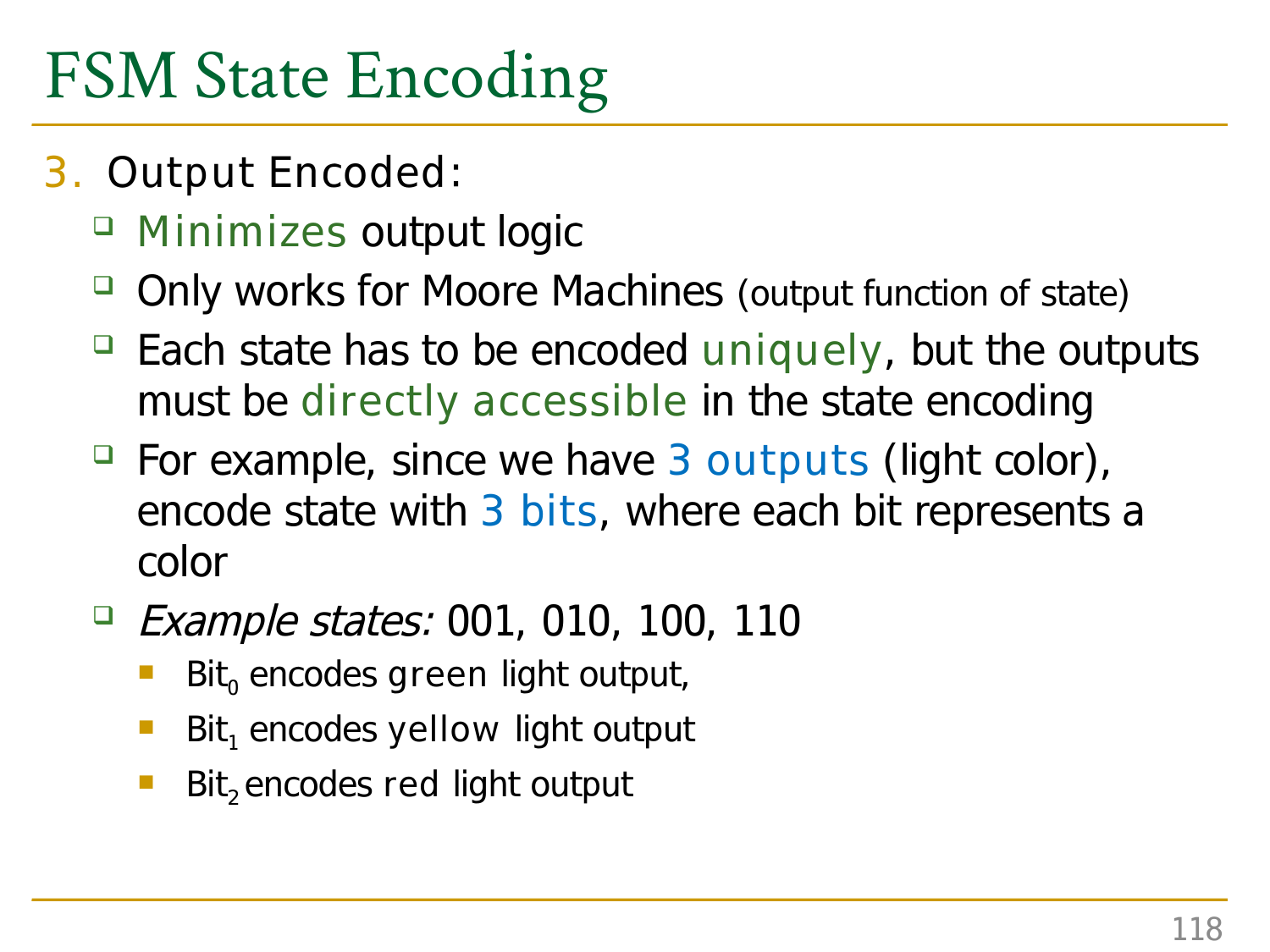

# FSM State Encoding
Output Encoded:
Minimizes output logic
Only works for Moore Machines (output function of state)
Each state has to be encoded uniquely, but the outputs must be directly accessible in the state encoding
For example, since we have 3 outputs (light color), encode state with 3 bits, where each bit represents a color
Example states: 001, 010, 100, 110
Bit0 encodes green light output,
Bit1 encodes yellow light output
Bit2 encodes red light output
118